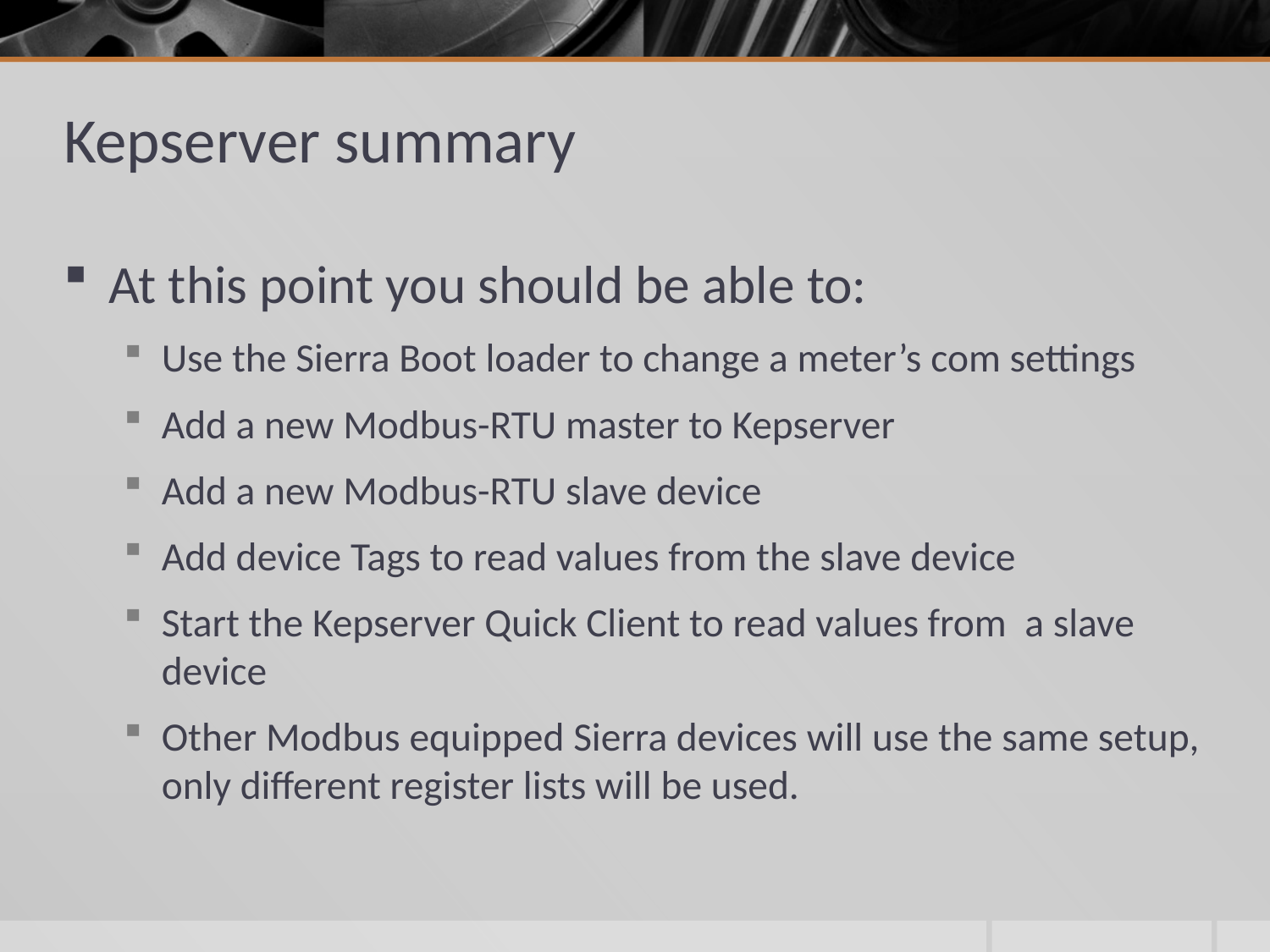

# Kepserver summary
At this point you should be able to:
Use the Sierra Boot loader to change a meter’s com settings
Add a new Modbus-RTU master to Kepserver
Add a new Modbus-RTU slave device
Add device Tags to read values from the slave device
Start the Kepserver Quick Client to read values from  a slave device
Other Modbus equipped Sierra devices will use the same setup, only different register lists will be used.